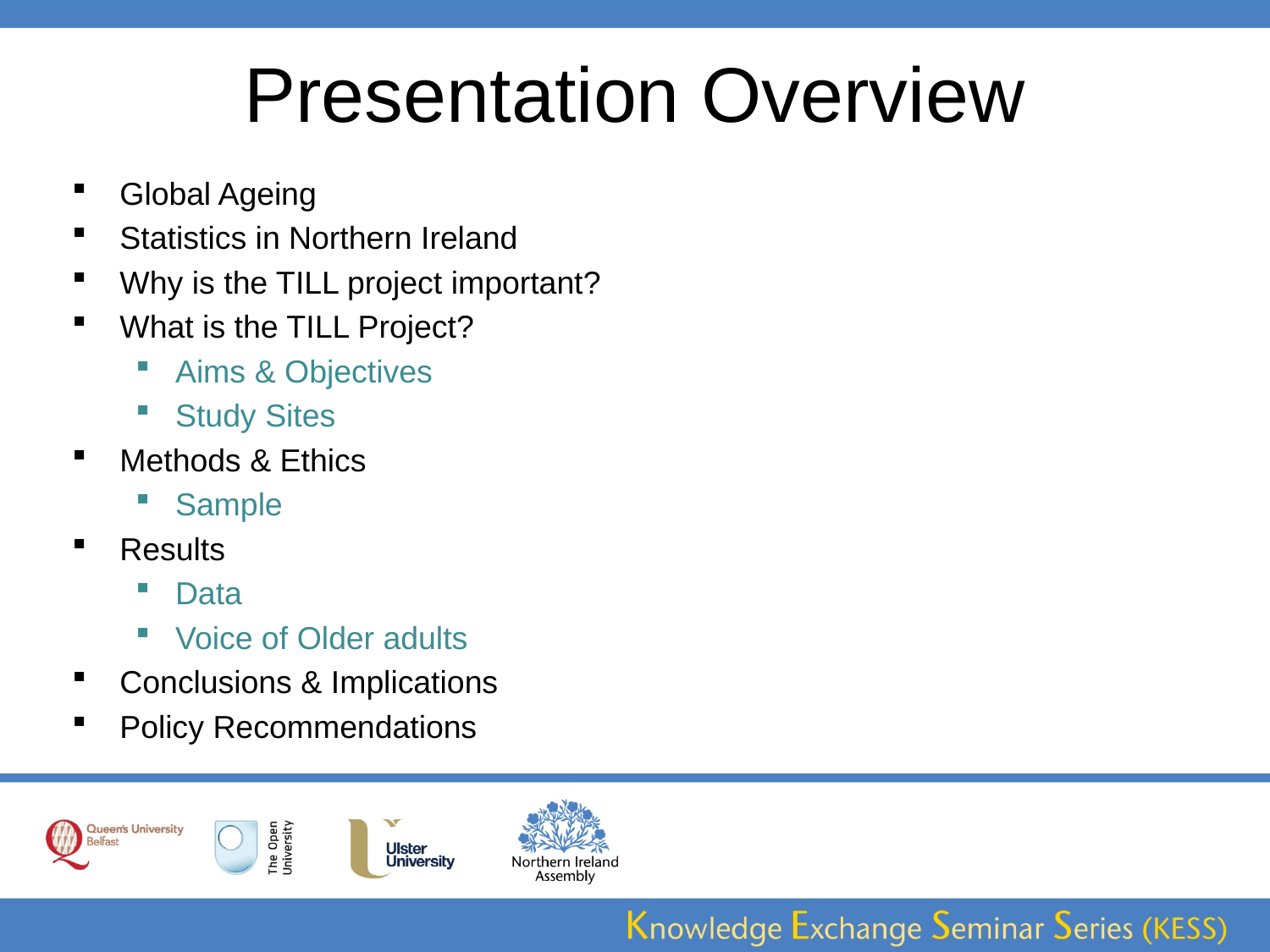

# Presentation Overview
Global Ageing
Statistics in Northern Ireland
Why is the TILL project important?
What is the TILL Project?
Aims & Objectives
Study Sites
Methods & Ethics
Sample
Results
Data
Voice of Older adults
Conclusions & Implications
Policy Recommendations